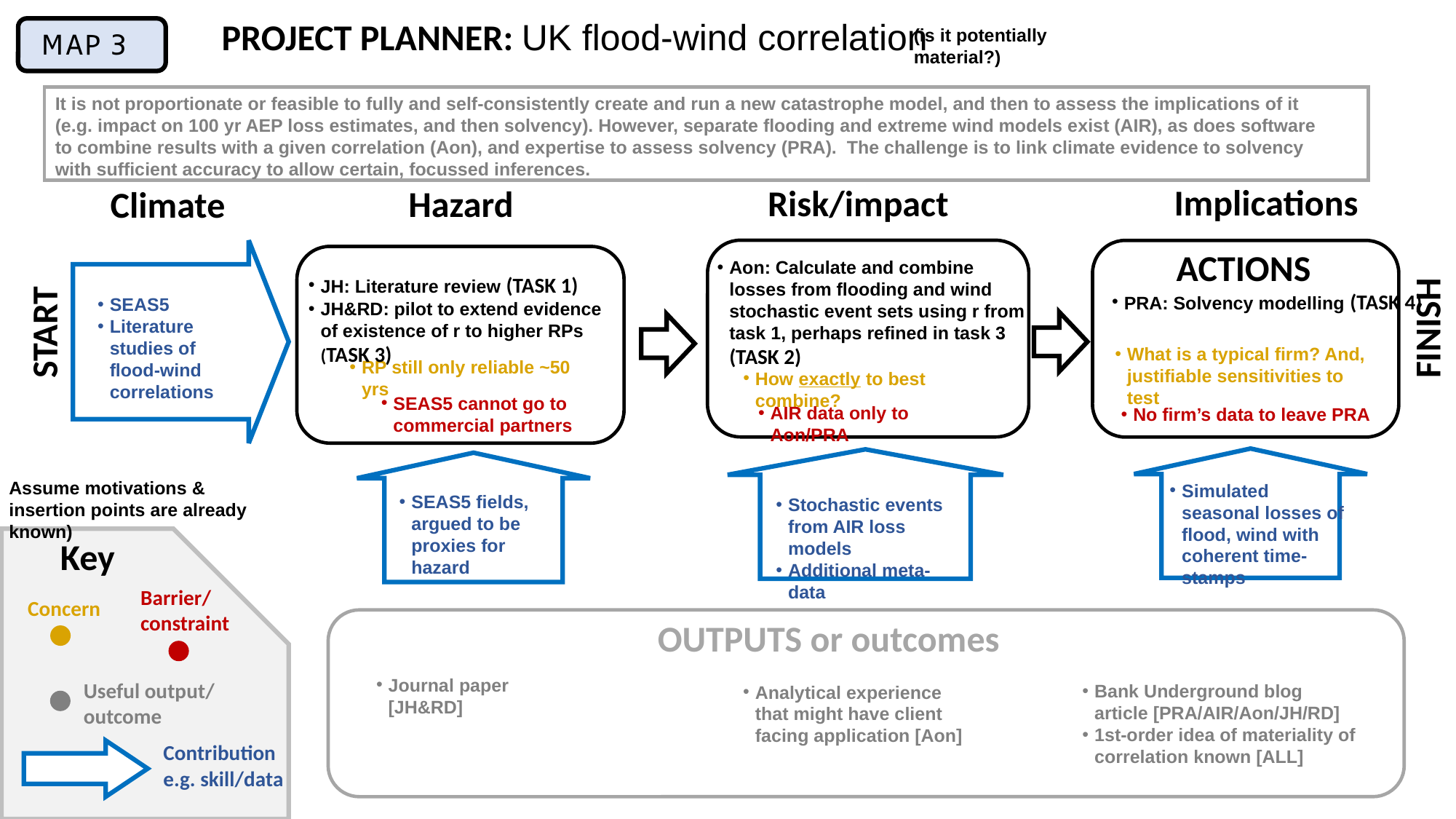

PROJECT PLANNER: UK flood-wind correlation
(is it potentially material?)

MAP 3

It is not proportionate or feasible to fully and self-consistently create and run a new catastrophe model, and then to assess the implications of it (e.g. impact on 100 yr AEP loss estimates, and then solvency). However, separate flooding and extreme wind models exist (AIR), as does software to combine results with a given correlation (Aon), and expertise to assess solvency (PRA).  The challenge is to link climate evidence to solvency with sufficient accuracy to allow certain, focussed inferences.
Implications
Risk/impact
Hazard
Climate
ACTIONS

Aon: Calculate and combine losses from flooding and wind stochastic event sets using r from task 1, perhaps refined in task 3  (TASK 2)
JH: Literature review (TASK 1)
JH&RD: pilot to extend evidence of existence of r to higher RPs (TASK 3)

FINISH
START
PRA: Solvency modelling (TASK 4)
SEAS5
Literature studies of flood-wind correlations

What is a typical firm? And, justifiable sensitivities to test
RP still only reliable ~50 yrs
How exactly to best combine?

SEAS5 cannot go to commercial partners
AIR data only to Aon/PRA

No firm’s data to leave PRA

Assume motivations & insertion points are already known)
Simulated seasonal losses of flood, wind with coherent time-stamps
SEAS5 fields, argued to be proxies for hazard
Stochastic events from AIR loss models
Additional meta-data

Key
Barrier/ constraint
Concern

OUTPUTS or outcomes

Journal paper [JH&RD]
Useful output/ outcome
Bank Underground blog article [PRA/AIR/Aon/JH/RD]
1st-order idea of materiality of correlation known [ALL]
Analytical experience that might have client facing application [Aon]

Contribution e.g. skill/data